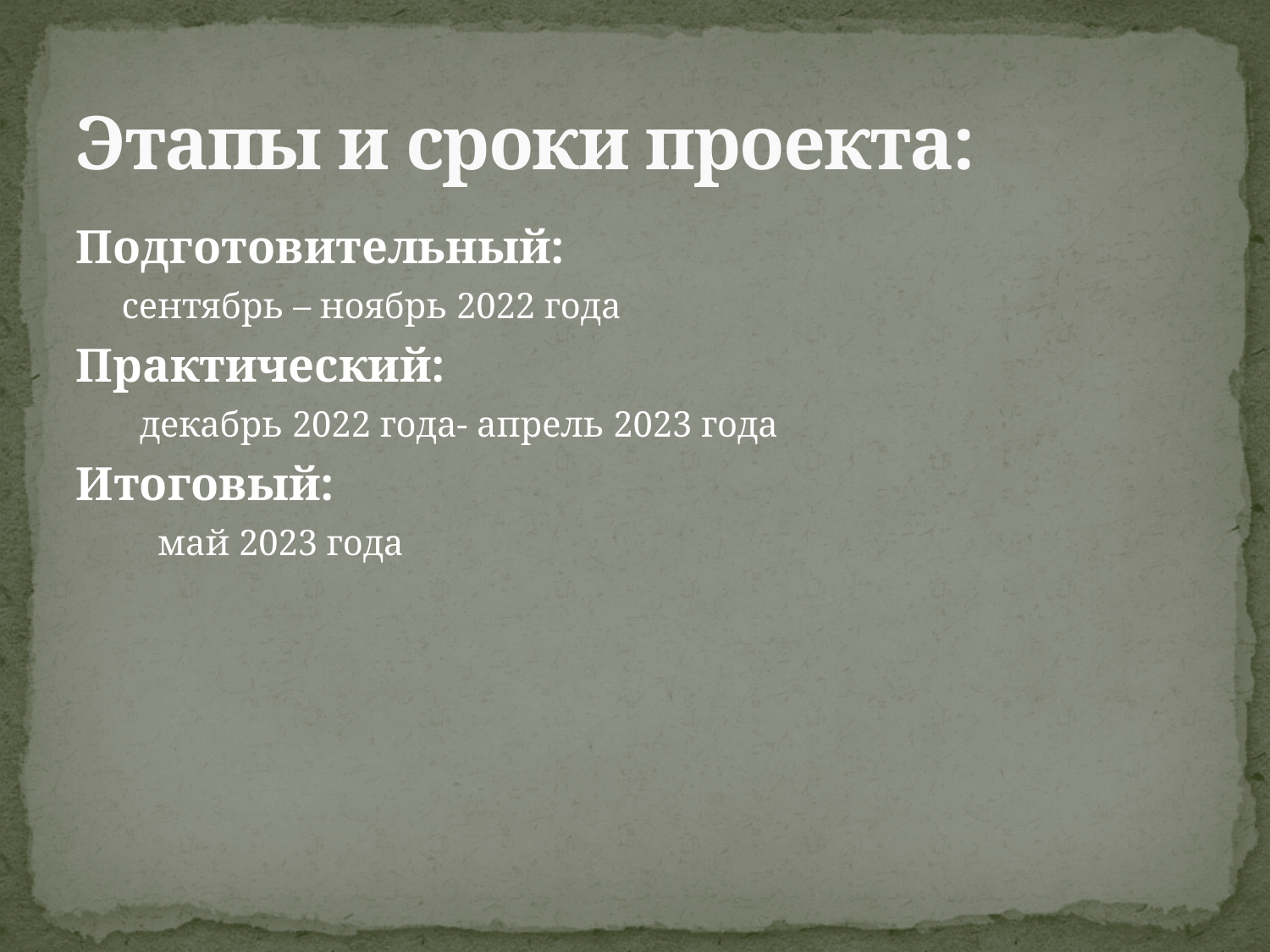

# Этапы и сроки проекта:
Подготовительный:
     сентябрь – ноябрь 2022 года
Практический:
       декабрь 2022 года- апрель 2023 года
Итоговый:
         май 2023 года